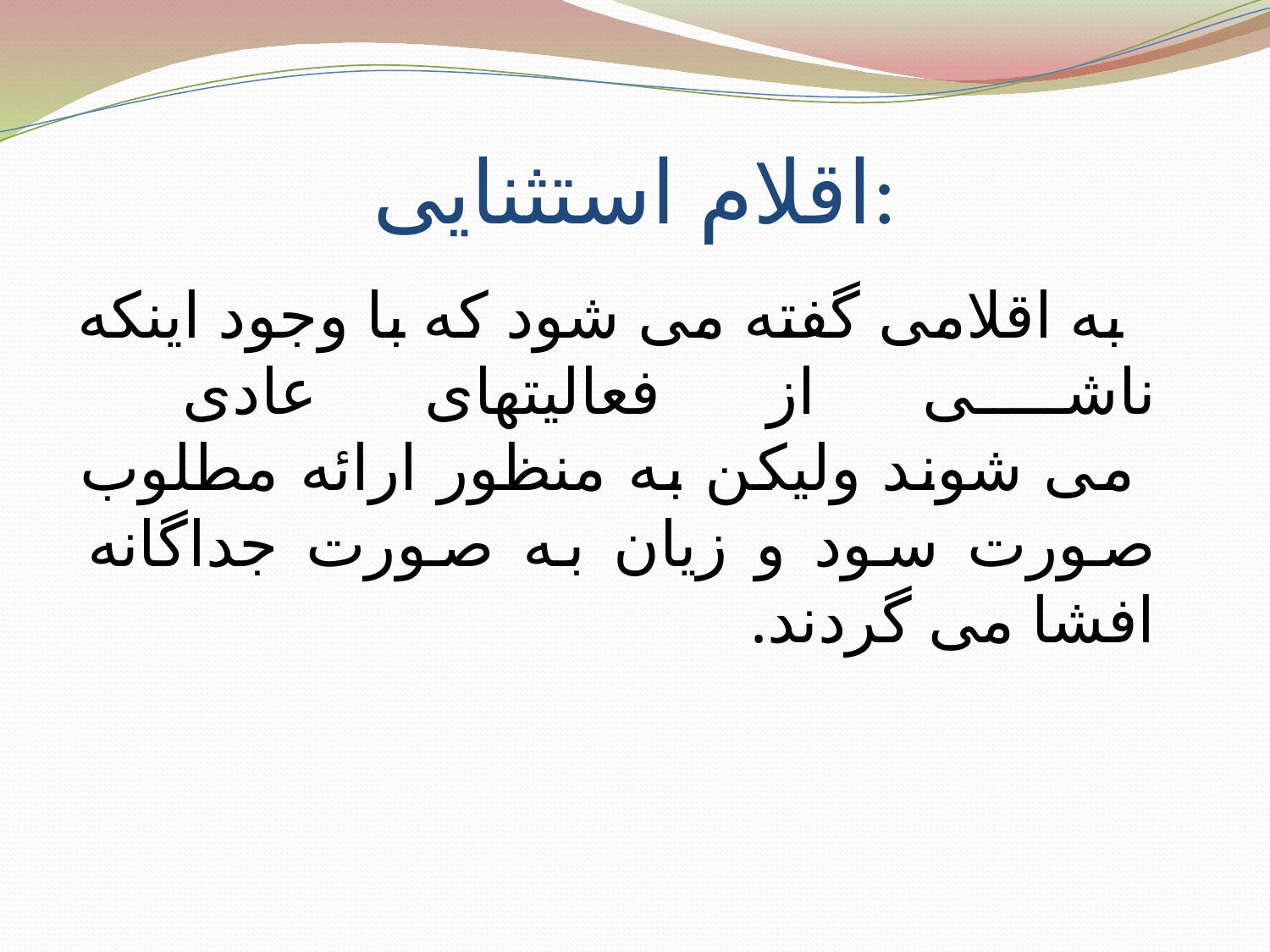

# اقلام استثنایی:
    به اقلامی گفته می شود که با وجود اینکه ناشی از فعالیتهای عادی
 می شوند ولیکن به منظور ارائه مطلوب صورت سود و زیان به صورت جداگانه افشا می گردند.